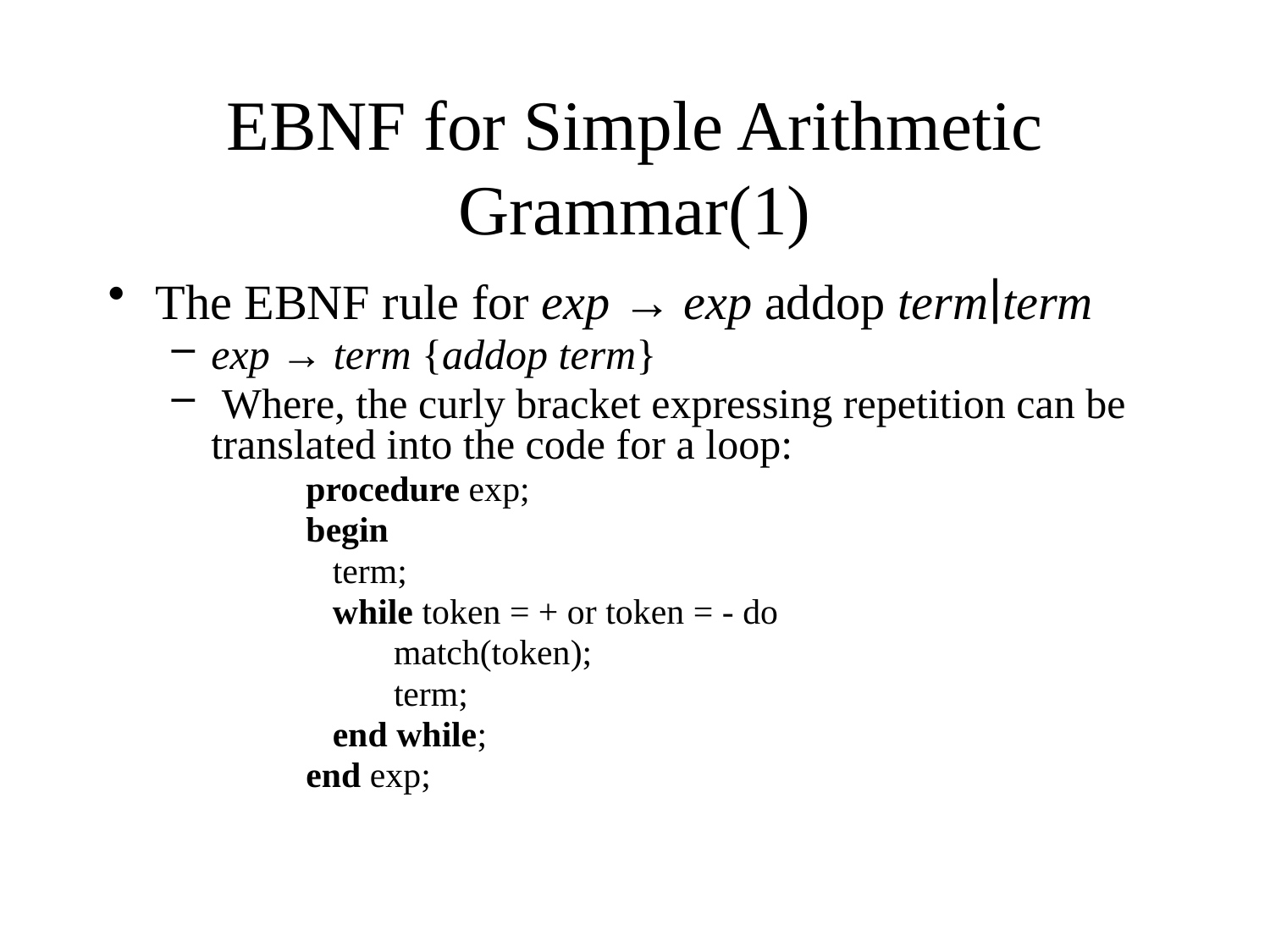

# EBNF for Simple Arithmetic Grammar(1)
The EBNF rule for exp → exp addop term∣term
exp → term {addop term}
 Where, the curly bracket expressing repetition can be translated into the code for a loop:
        procedure exp;
        begin
           term;
           while token = + or token = - do
		match(token);
		term;
           end while;
        end exp;